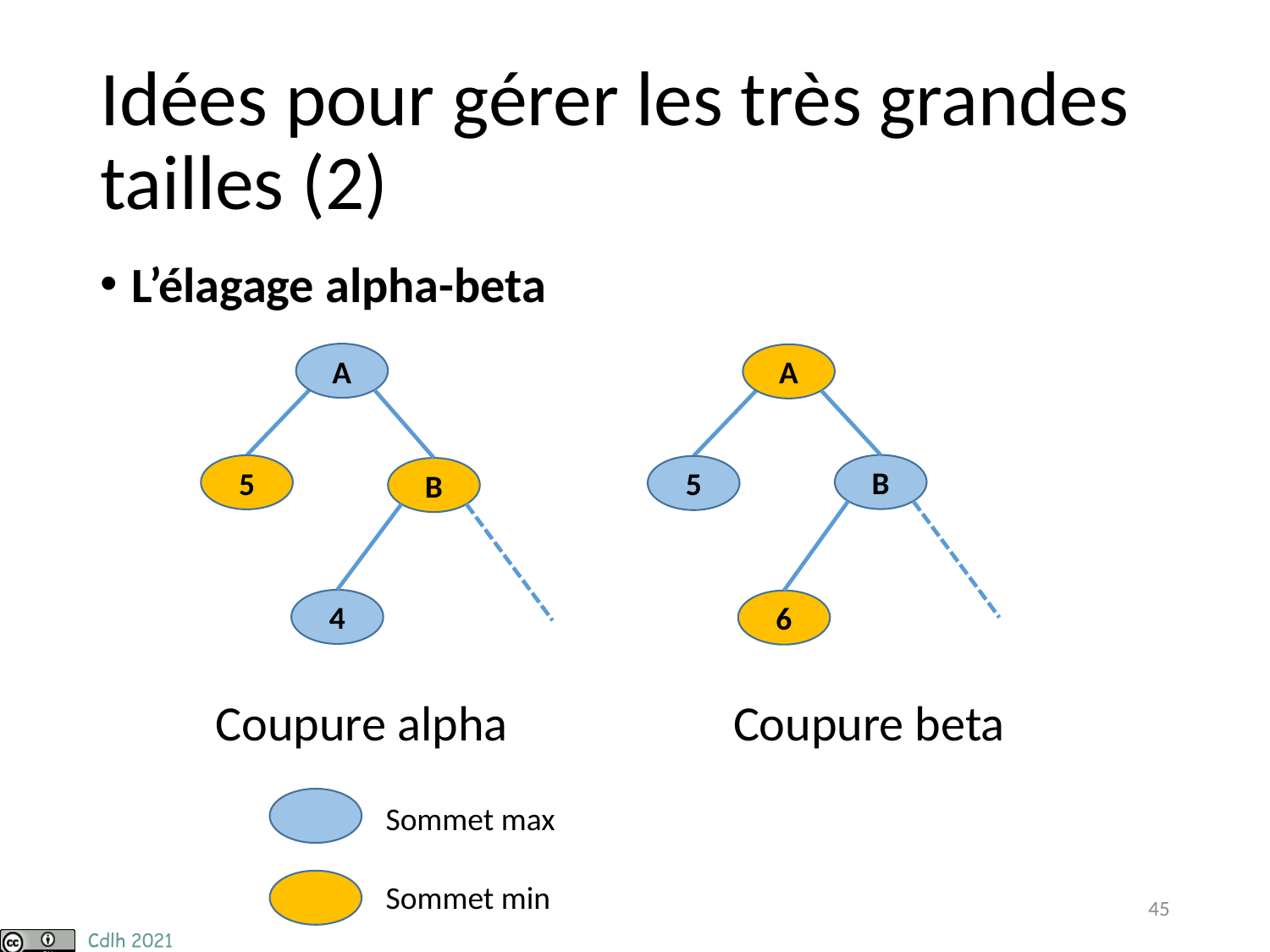

# Idées pour gérer les très grandes tailles (2)
L’élagage alpha-beta
A
A
B
5
5
B
4
6
Coupure alpha
Coupure beta

Sommet max

Sommet min
45